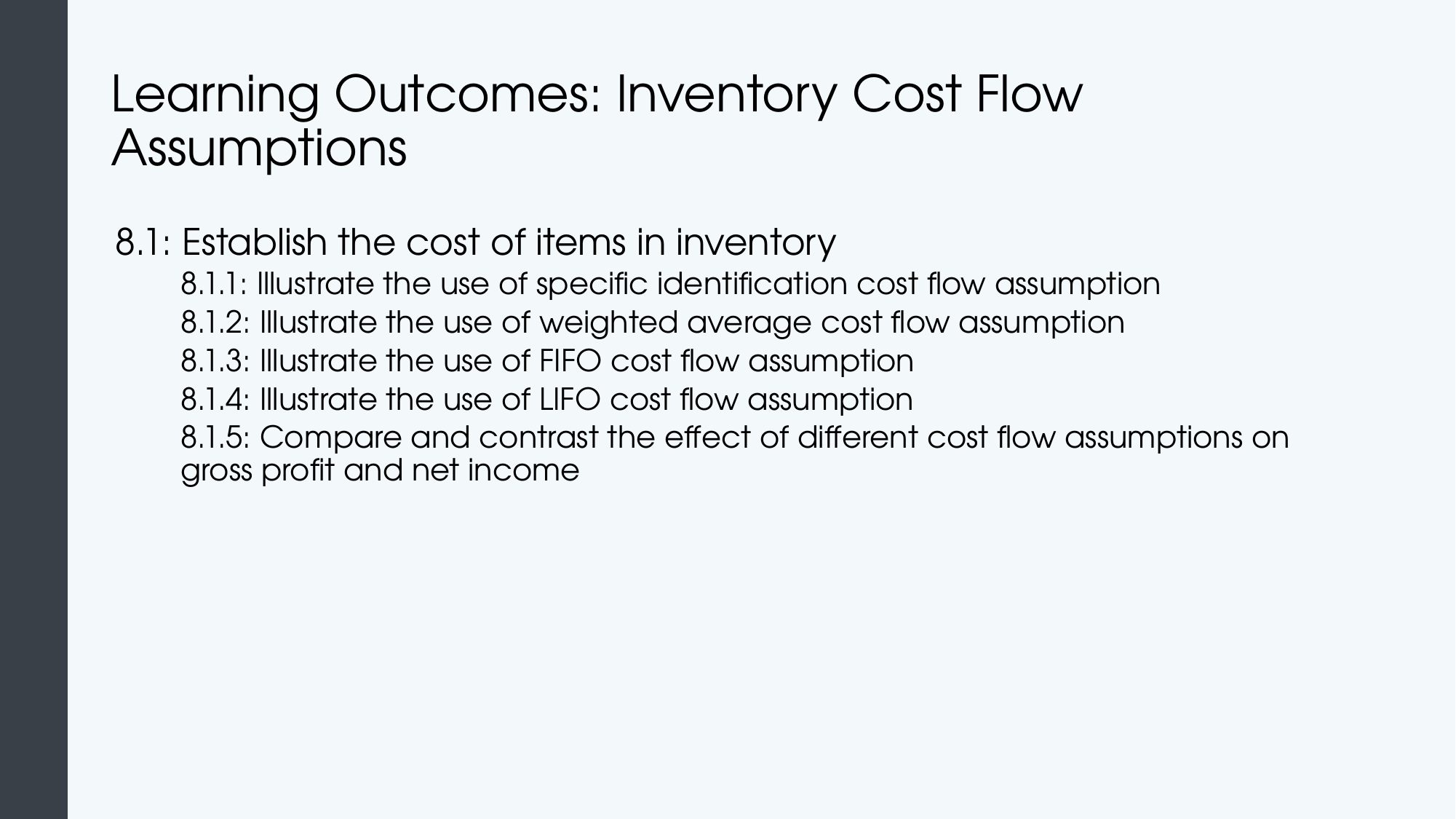

# Learning Outcomes: Inventory Cost Flow Assumptions
8.1: Establish the cost of items in inventory
8.1.1: Illustrate the use of specific identification cost flow assumption
8.1.2: Illustrate the use of weighted average cost flow assumption
8.1.3: Illustrate the use of FIFO cost flow assumption
8.1.4: Illustrate the use of LIFO cost flow assumption
8.1.5: Compare and contrast the effect of different cost flow assumptions on gross profit and net income